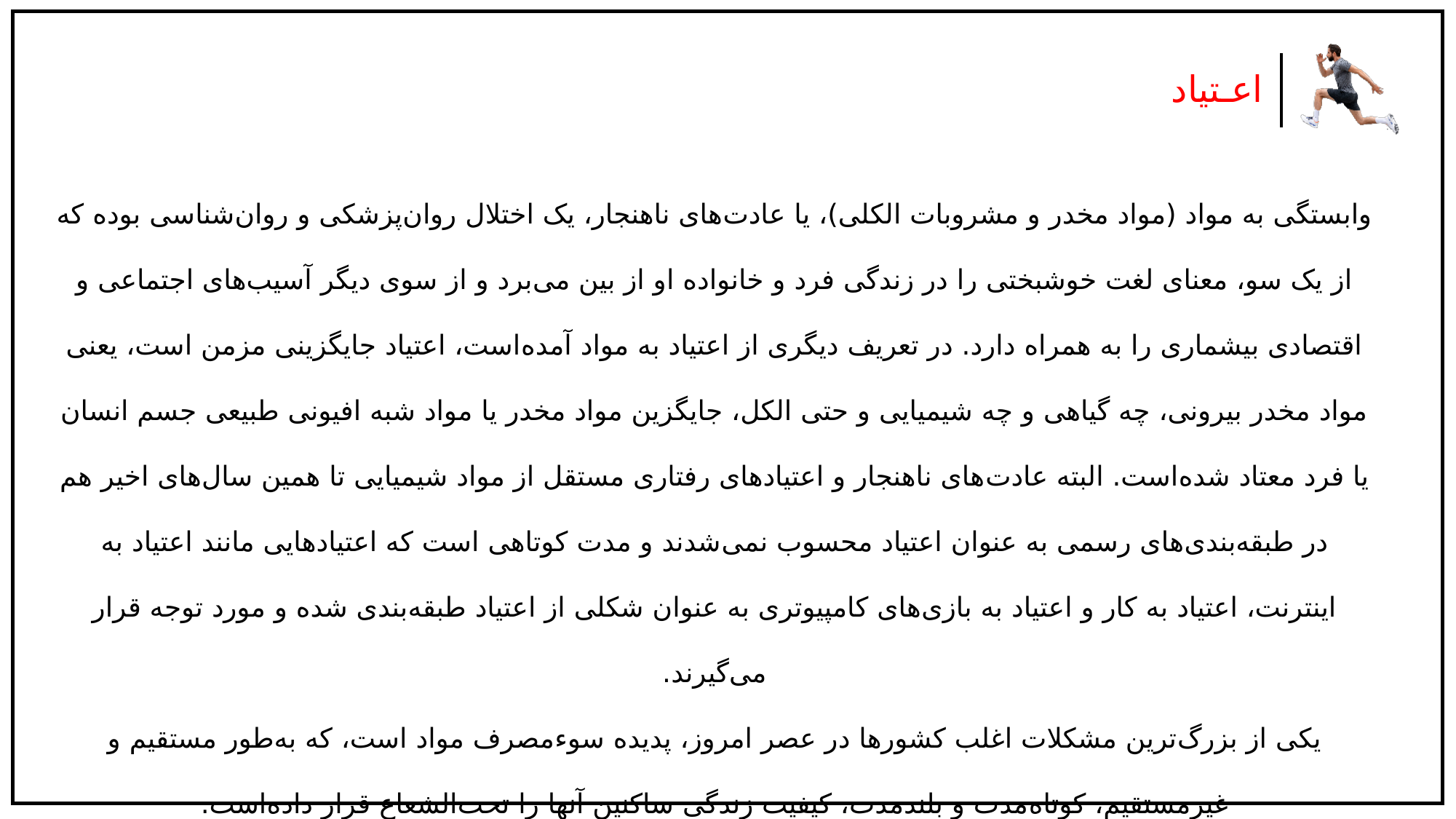

اعـتیاد
وابستگی به مواد (مواد مخدر و مشروبات الکلی)، یا عادت‌های ناهنجار، یک اختلال روان‌پزشکی و روان‌شناسی بوده که از یک سو، معنای لغت خوشبختی را در زندگی فرد و خانواده او از بین می‌برد و از سوی دیگر آسیب‌های اجتماعی و اقتصادی بیشماری را به همراه دارد. در تعریف دیگری از اعتیاد به مواد آمده‌است، اعتیاد جایگزینی مزمن است، یعنی مواد مخدر بیرونی، چه گیاهی و چه شیمیایی و حتی الکل، جایگزین مواد مخدر یا مواد شبه افیونی طبیعی جسم انسان یا فرد معتاد شده‌است. البته عادت‌های ناهنجار و اعتیادهای رفتاری مستقل از مواد شیمیایی تا همین سال‌های اخیر هم در طبقه‌بندی‌های رسمی به عنوان اعتیاد محسوب نمی‌شدند و مدت کوتاهی است که اعتیادهایی مانند اعتیاد به اینترنت، اعتیاد به کار و اعتیاد به بازی‌های کامپیوتری به عنوان شکلی از اعتیاد طبقه‌بندی شده و مورد توجه قرار می‌گیرند.
یکی از بزرگ‌ترین مشکلات اغلب کشورها در عصر امروز، پدیده سوء‌مصرف مواد است، که به‌طور مستقیم و غیرمستقیم، کوتاه‌مدت و بلندمدت، کیفیت زندگی ساکنین آنها را تحت‌الشعاع قرار داده‌است.